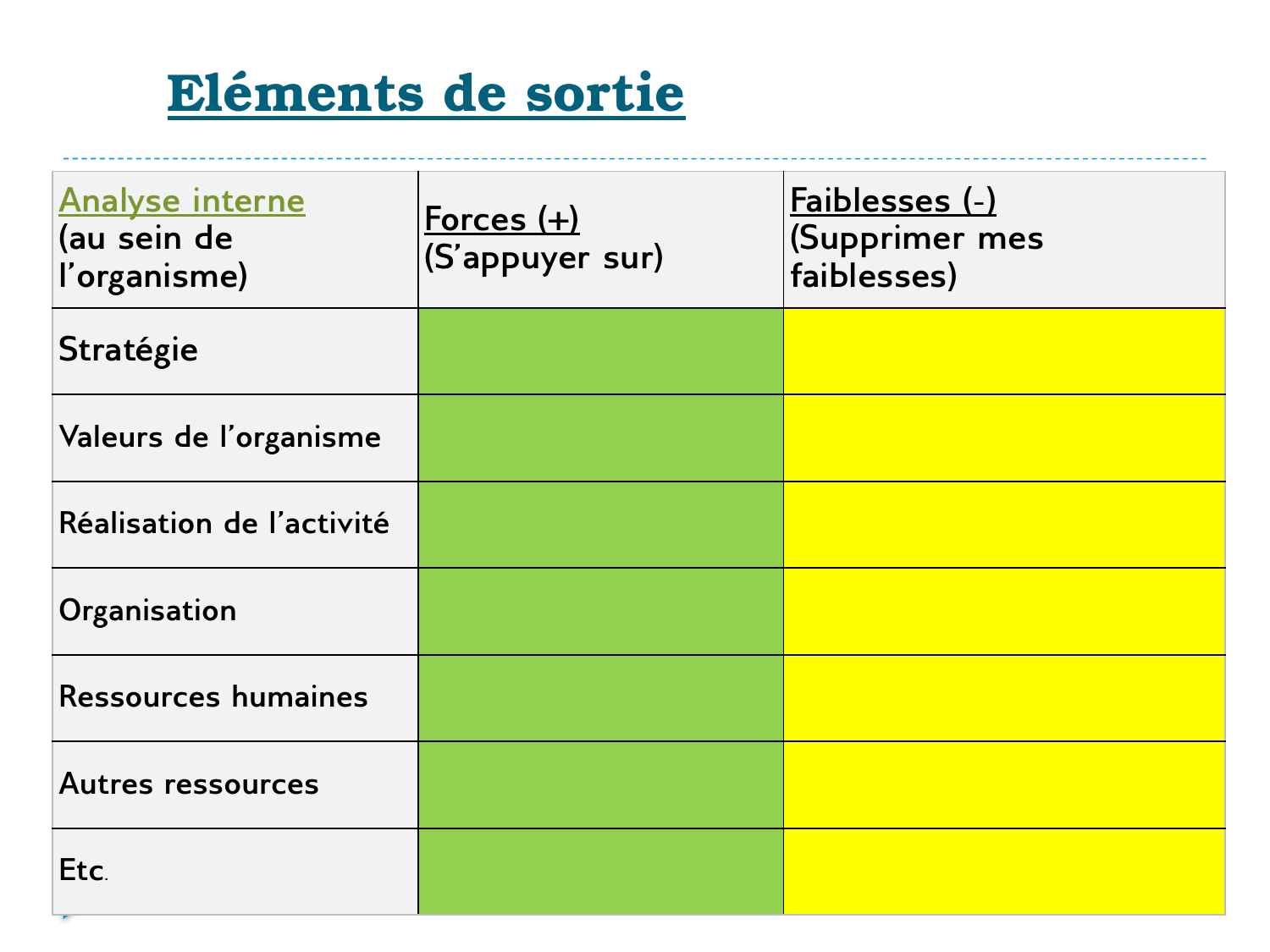

# Eléments de sortie
| Analyse interne (au sein de l’organisme) | Forces (+) (S’appuyer sur) | Faiblesses (-) (Supprimer mes faiblesses) |
| --- | --- | --- |
| Stratégie |  |  |
| Valeurs de l’organisme |  |  |
| Réalisation de l’activité |  |  |
| Organisation |  |  |
| Ressources humaines |  |  |
| Autres ressources |  |  |
| Etc. |  |  |